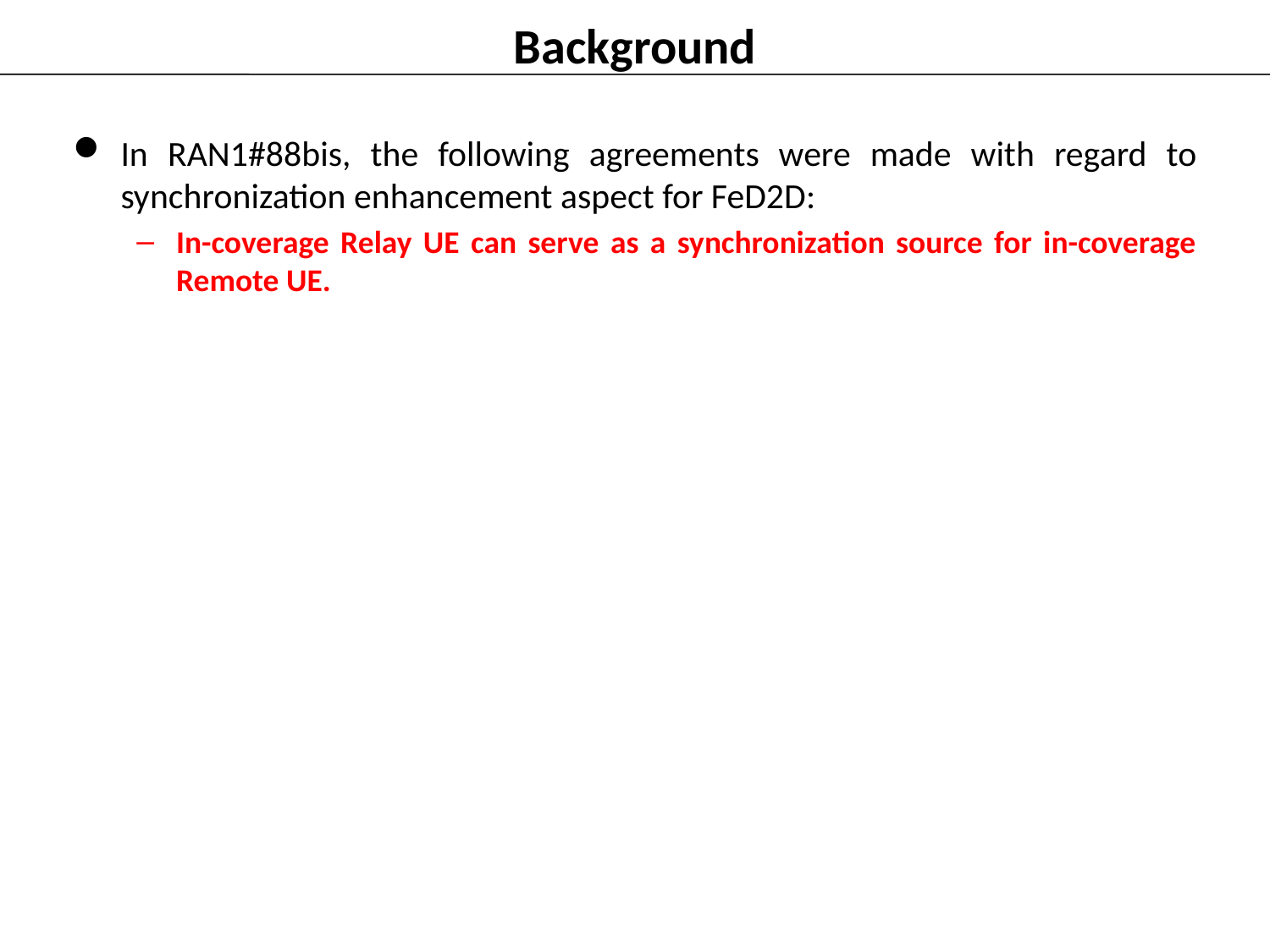

# Background
In RAN1#88bis, the following agreements were made with regard to synchronization enhancement aspect for FeD2D:
In-coverage Relay UE can serve as a synchronization source for in-coverage Remote UE.